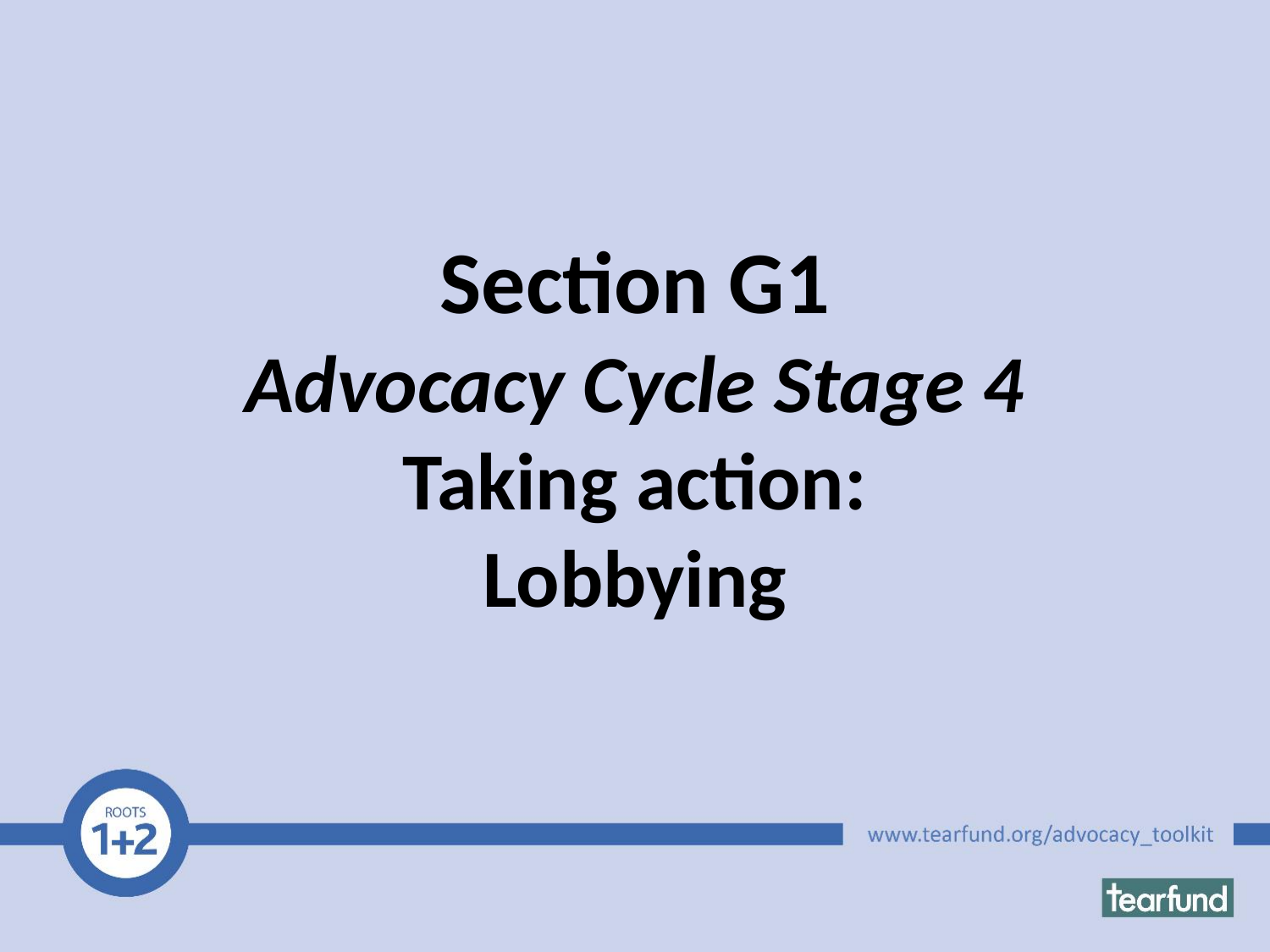

# Section G1 Advocacy Cycle Stage 4 Taking action: Lobbying